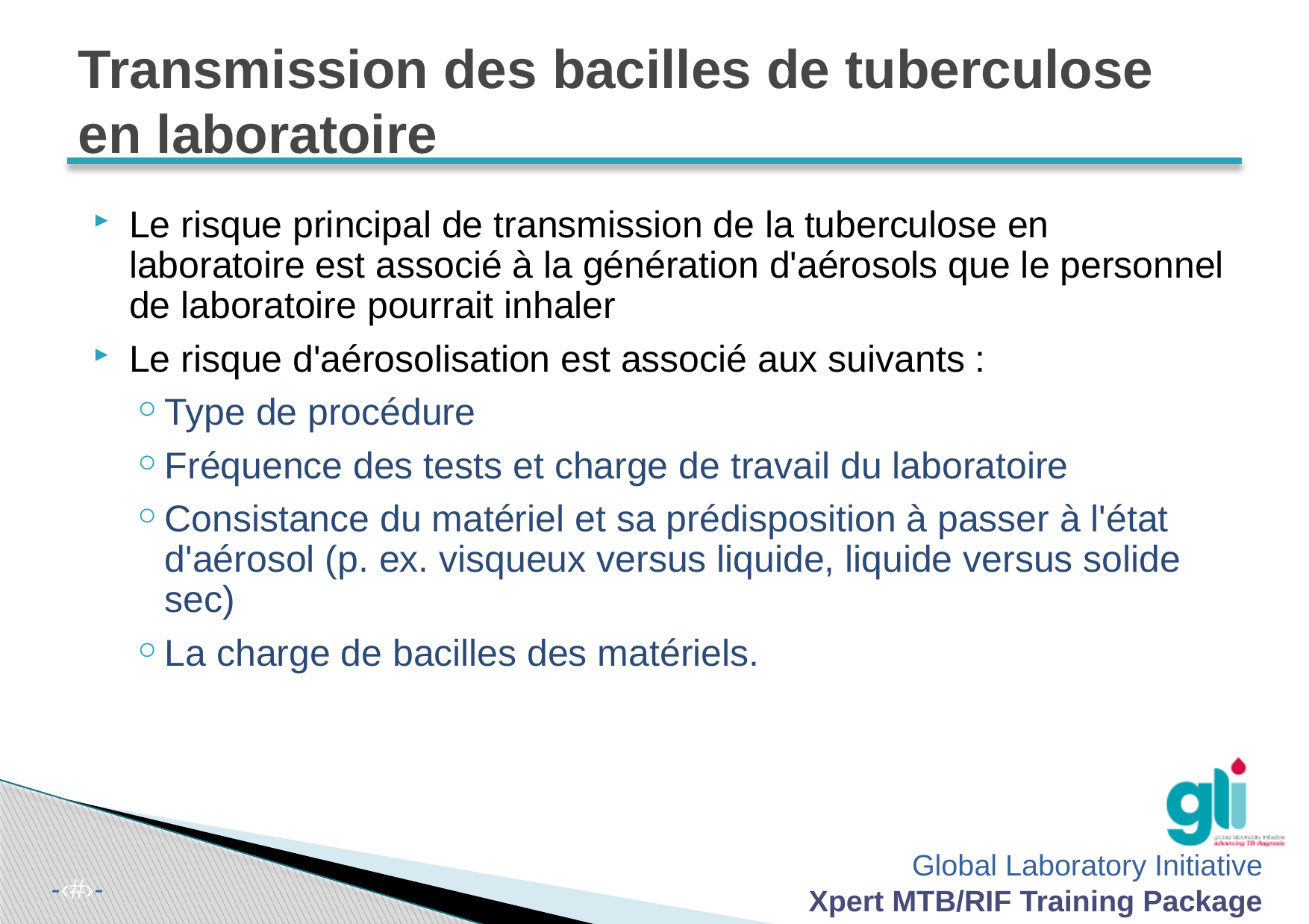

# Transmission des bacilles de tuberculose en laboratoire
Le risque principal de transmission de la tuberculose en laboratoire est associé à la génération d'aérosols que le personnel de laboratoire pourrait inhaler
Le risque d'aérosolisation est associé aux suivants :
Type de procédure
Fréquence des tests et charge de travail du laboratoire
Consistance du matériel et sa prédisposition à passer à l'état d'aérosol (p. ex. visqueux versus liquide, liquide versus solide sec)
La charge de bacilles des matériels.